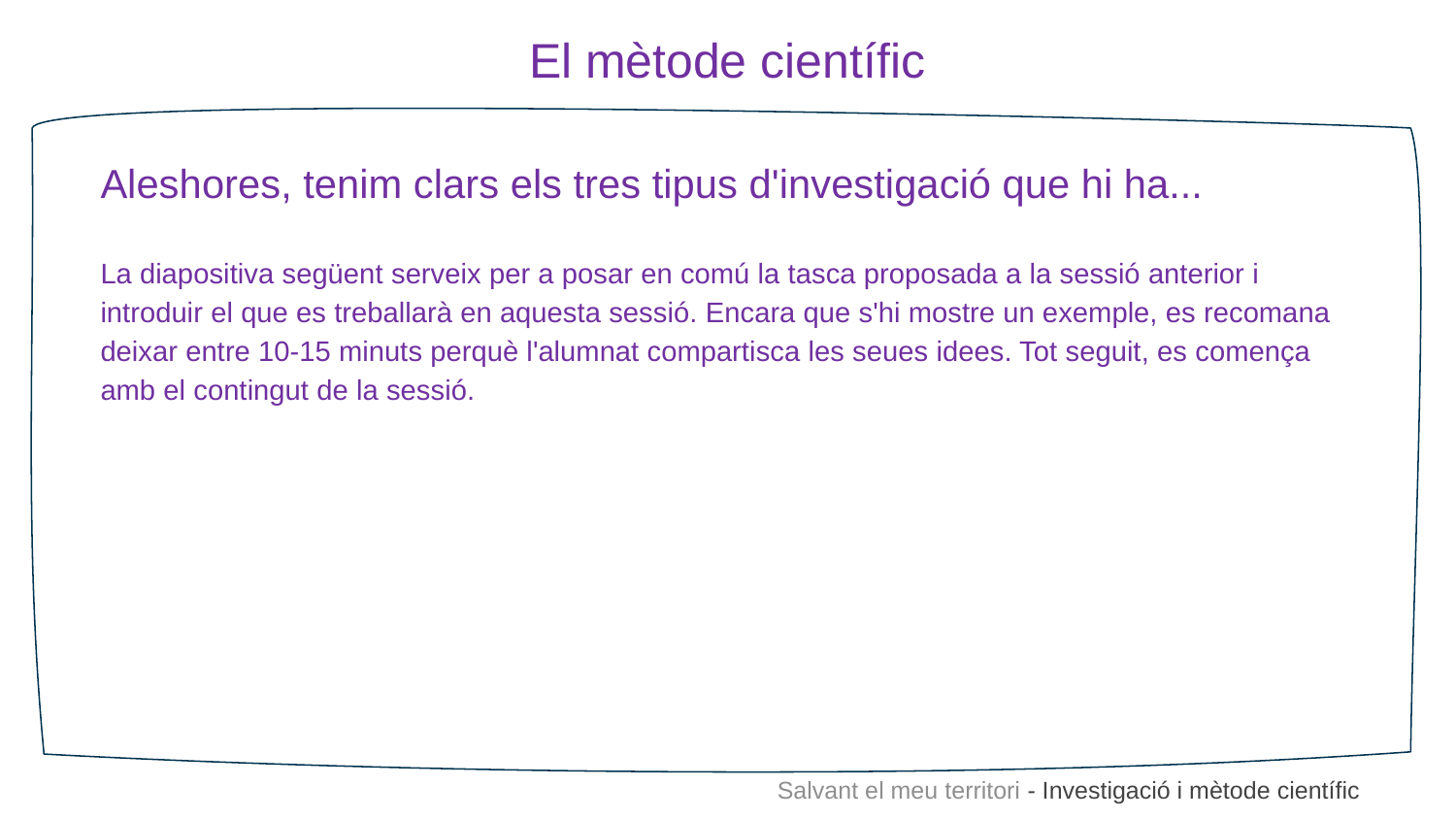

El mètode científic

Aleshores, tenim clars els tres tipus d'investigació que hi ha...
La diapositiva següent serveix per a posar en comú la tasca proposada a la sessió anterior i
introduir el que es treballarà en aquesta sessió. Encara que s'hi mostre un exemple, es recomana deixar entre 10-15 minuts perquè l'alumnat compartisca les seues idees. Tot seguit, es comença amb el contingut de la sessió.

Salvant el meu territori - Investigació i mètode científic